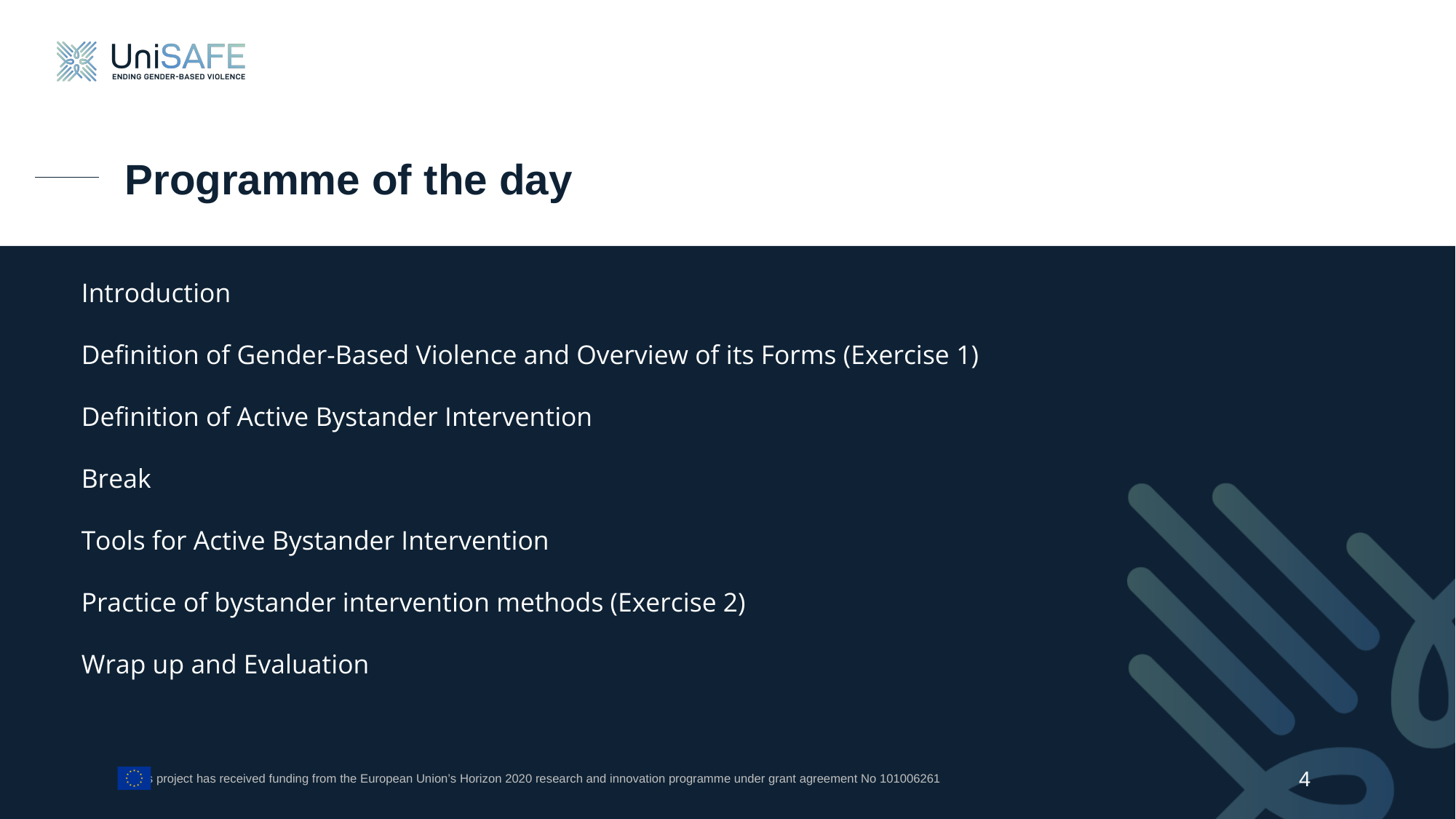

# Programme of the day
Introduction

Definition of Gender-Based Violence and Overview of its Forms (Exercise 1)

Definition of Active Bystander Intervention
Break

Tools for Active Bystander Intervention

Practice of bystander intervention methods (Exercise 2)

Wrap up and Evaluation